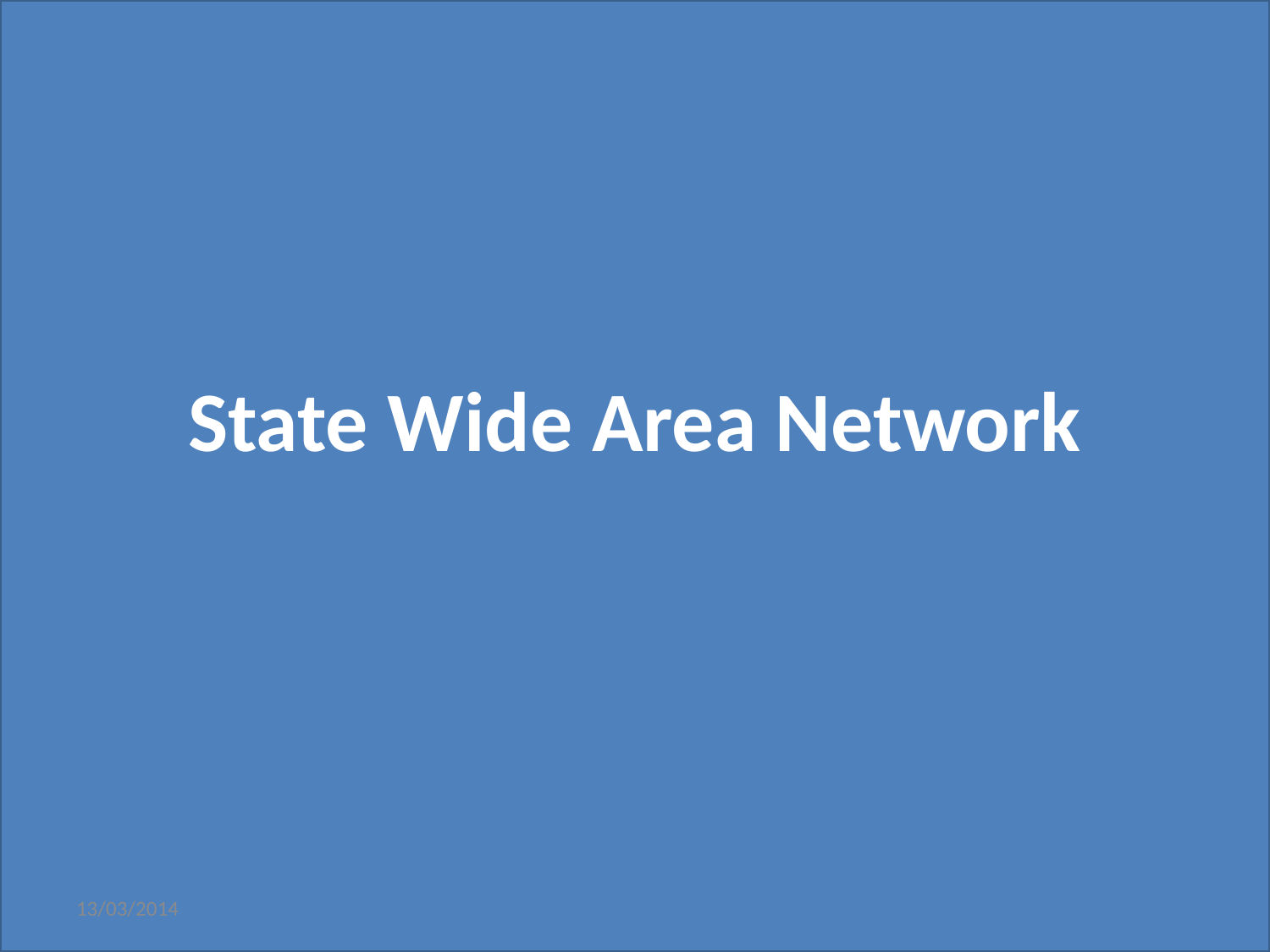

# State Wide Area Network
13/03/2014
DIT, GOI
100